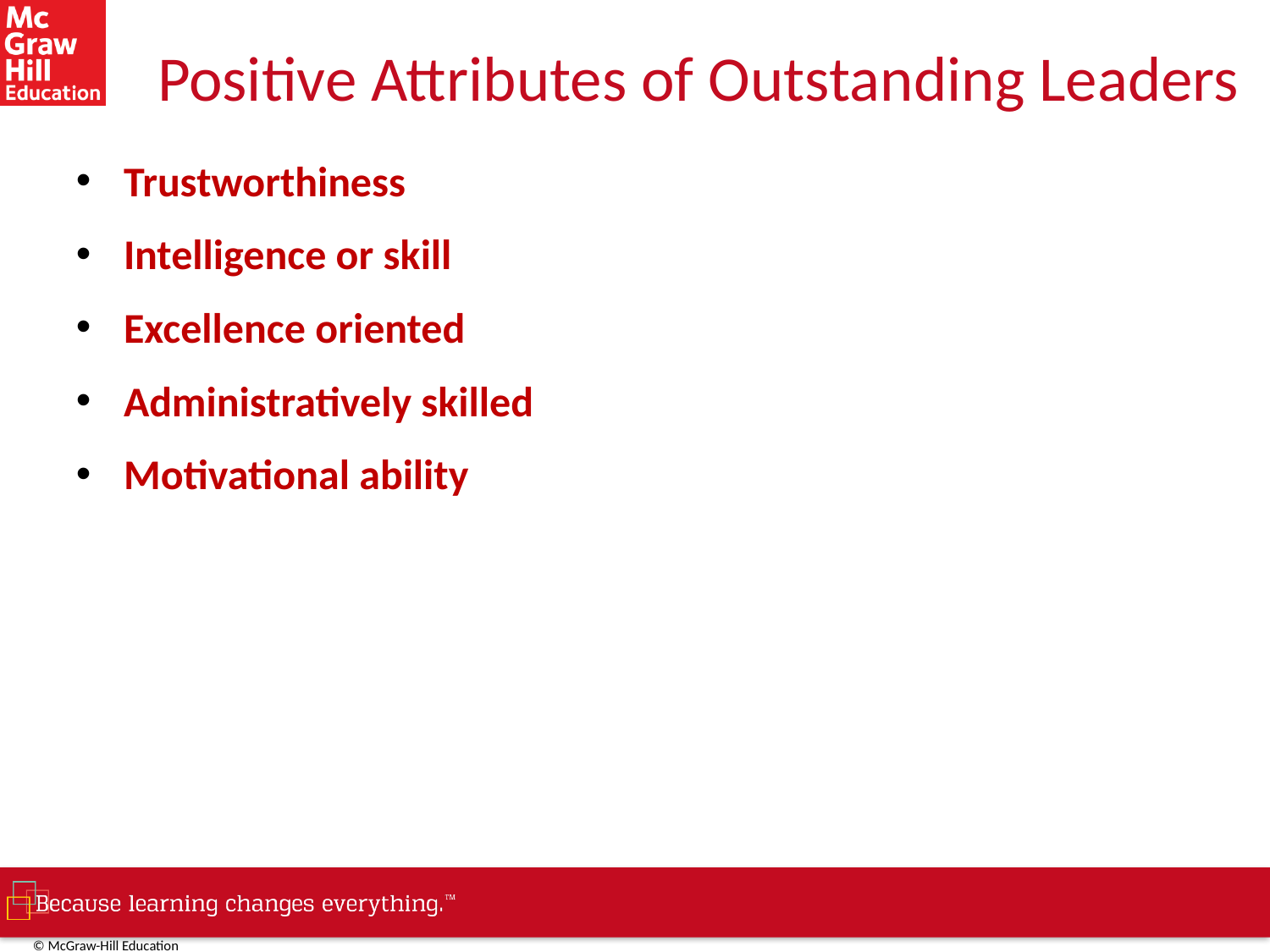

# Positive Attributes of Outstanding Leaders
Trustworthiness
Intelligence or skill
Excellence oriented
Administratively skilled
Motivational ability